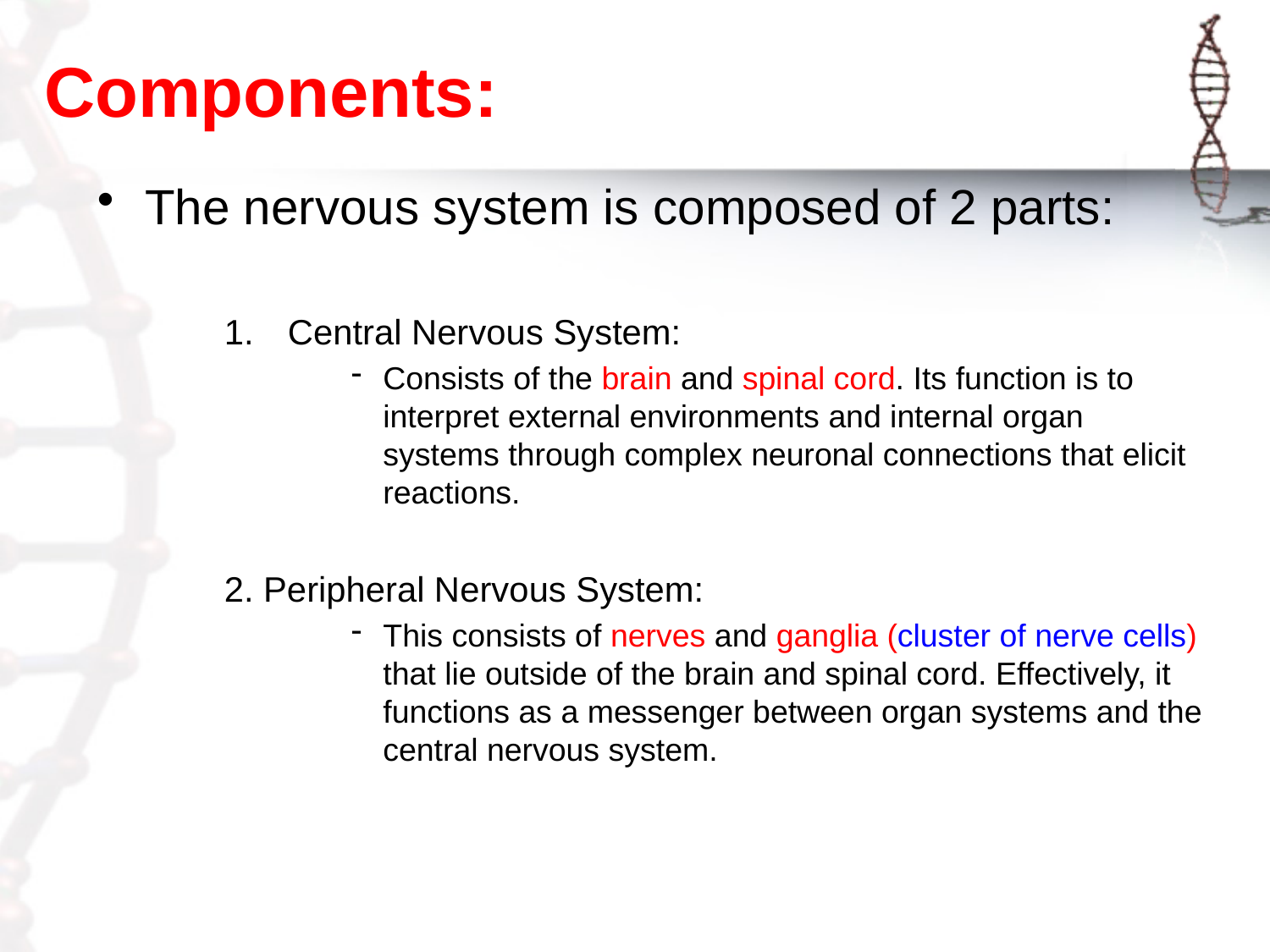

# Components:
The nervous system is composed of 2 parts:

Central Nervous System:
Consists of the brain and spinal cord. Its function is to interpret external environments and internal organ systems through complex neuronal connections that elicit reactions.

2. Peripheral Nervous System:
This consists of nerves and ganglia (cluster of nerve cells) that lie outside of the brain and spinal cord. Effectively, it functions as a messenger between organ systems and the central nervous system.